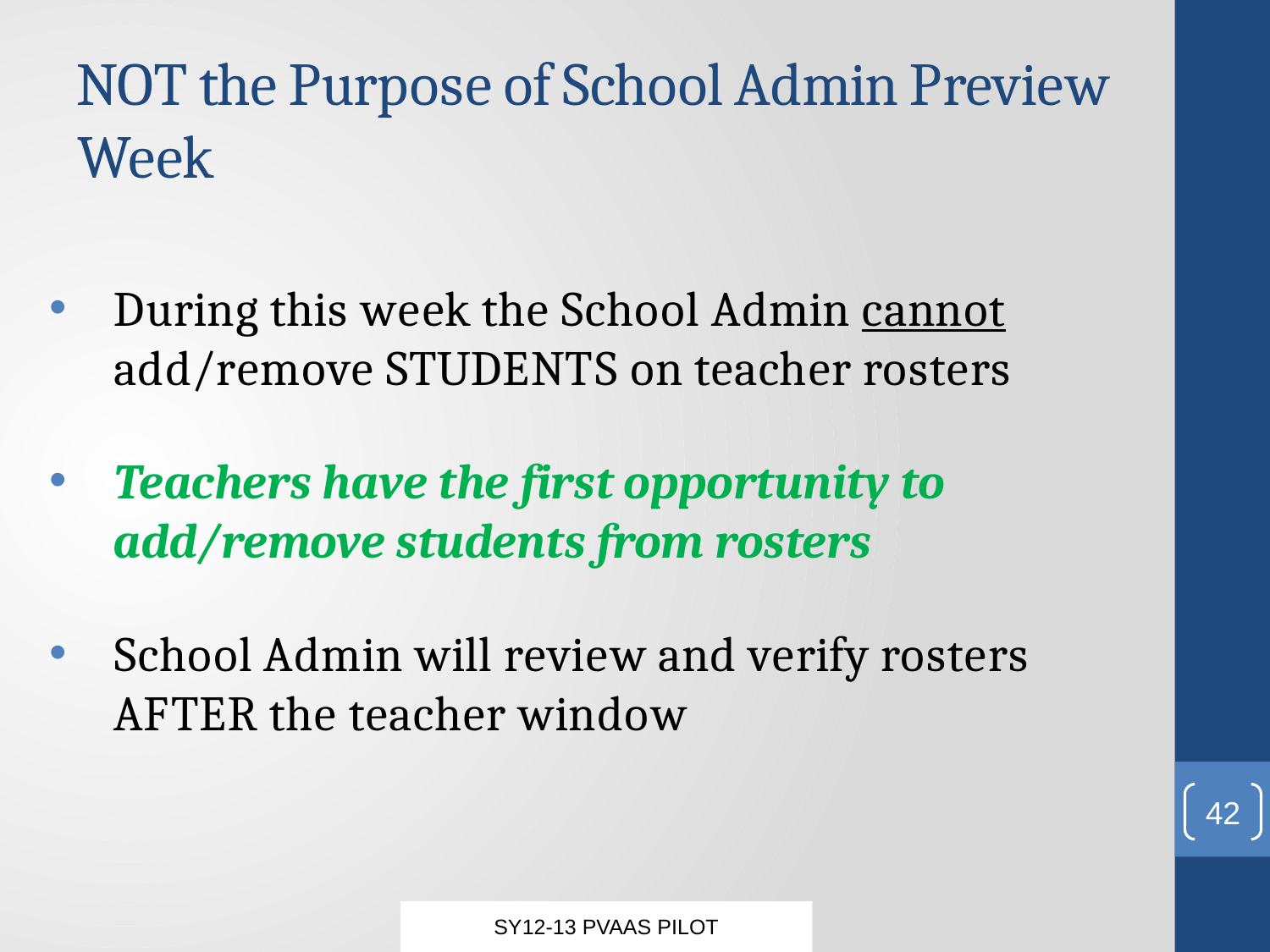

# NOT the Purpose of School Admin Preview Week
During this week the School Admin cannot add/remove STUDENTS on teacher rosters

Teachers have the first opportunity to add/remove students from rosters

School Admin will review and verify rosters AFTER the teacher window

42
SY12-13 PVAAS PILOT